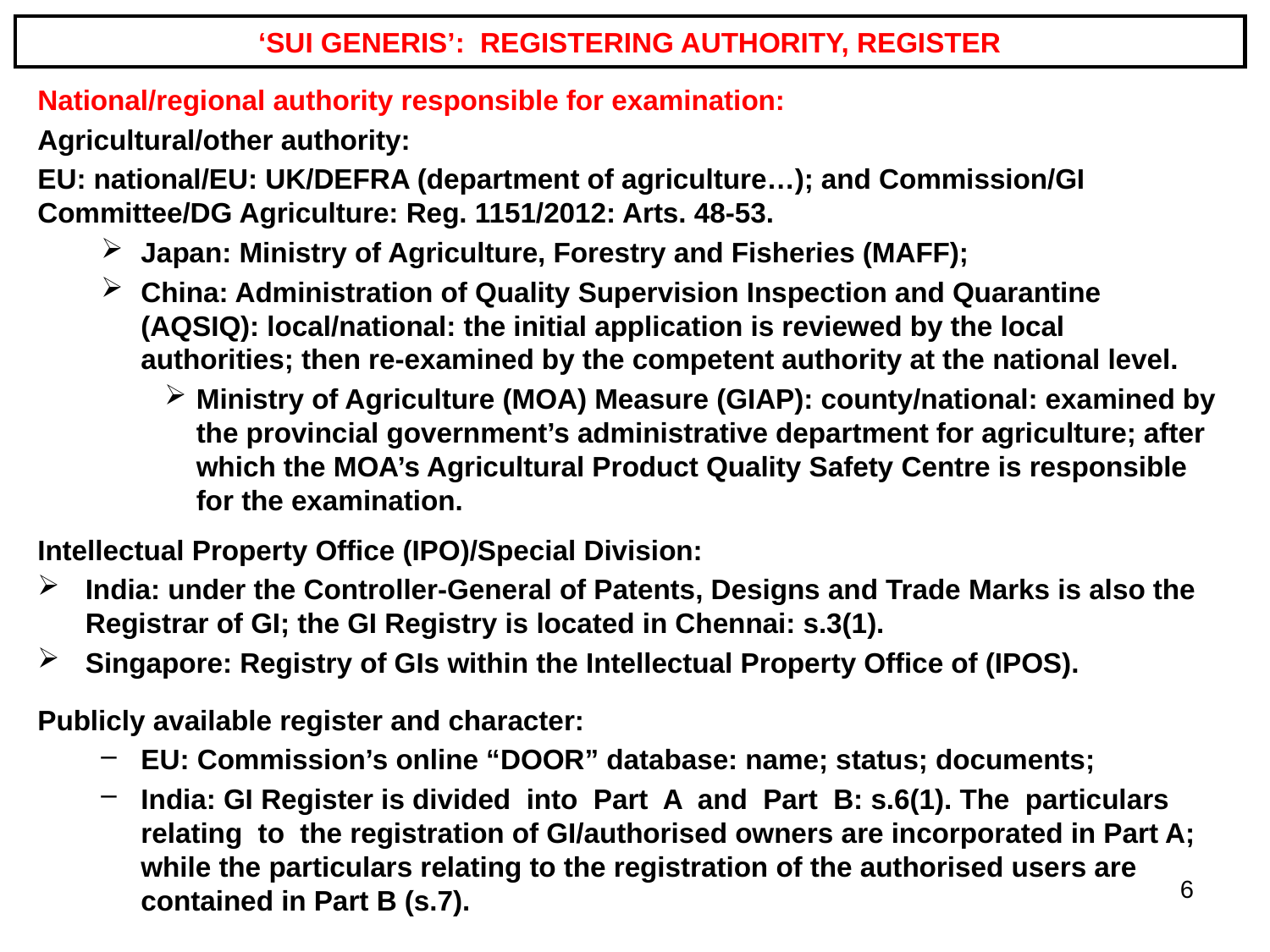

# ‘SUI GENERIS’:  REGISTERING AUTHORITY, REGISTER
National/regional authority responsible for examination:
Agricultural/other authority:
EU: national/EU: UK/DEFRA (department of agriculture…); and Commission/GI Committee/DG Agriculture: Reg. 1151/2012: Arts. 48-53.
Japan: Ministry of Agriculture, Forestry and Fisheries (MAFF);
China: Administration of Quality Supervision Inspection and Quarantine (AQSIQ): local/national: the initial application is reviewed by the local authorities; then re-examined by the competent authority at the national level.
Ministry of Agriculture (MOA) Measure (GIAP): county/national: examined by the provincial government’s administrative department for agriculture; after which the MOA’s Agricultural Product Quality Safety Centre is responsible for the examination.

Intellectual Property Office (IPO)/Special Division:
India: under the Controller-General of Patents, Designs and Trade Marks is also the Registrar of GI; the GI Registry is located in Chennai: s.3(1).
Singapore: Registry of GIs within the Intellectual Property Office of (IPOS).
Publicly available register and character:
EU: Commission’s online “DOOR” database: name; status; documents;
India: GI Register is divided  into  Part  A  and  Part  B: s.6(1). The  particulars  relating  to  the registration of GI/authorised owners are incorporated in Part A; while the particulars relating to the registration of the authorised users are contained in Part B (s.7).

6